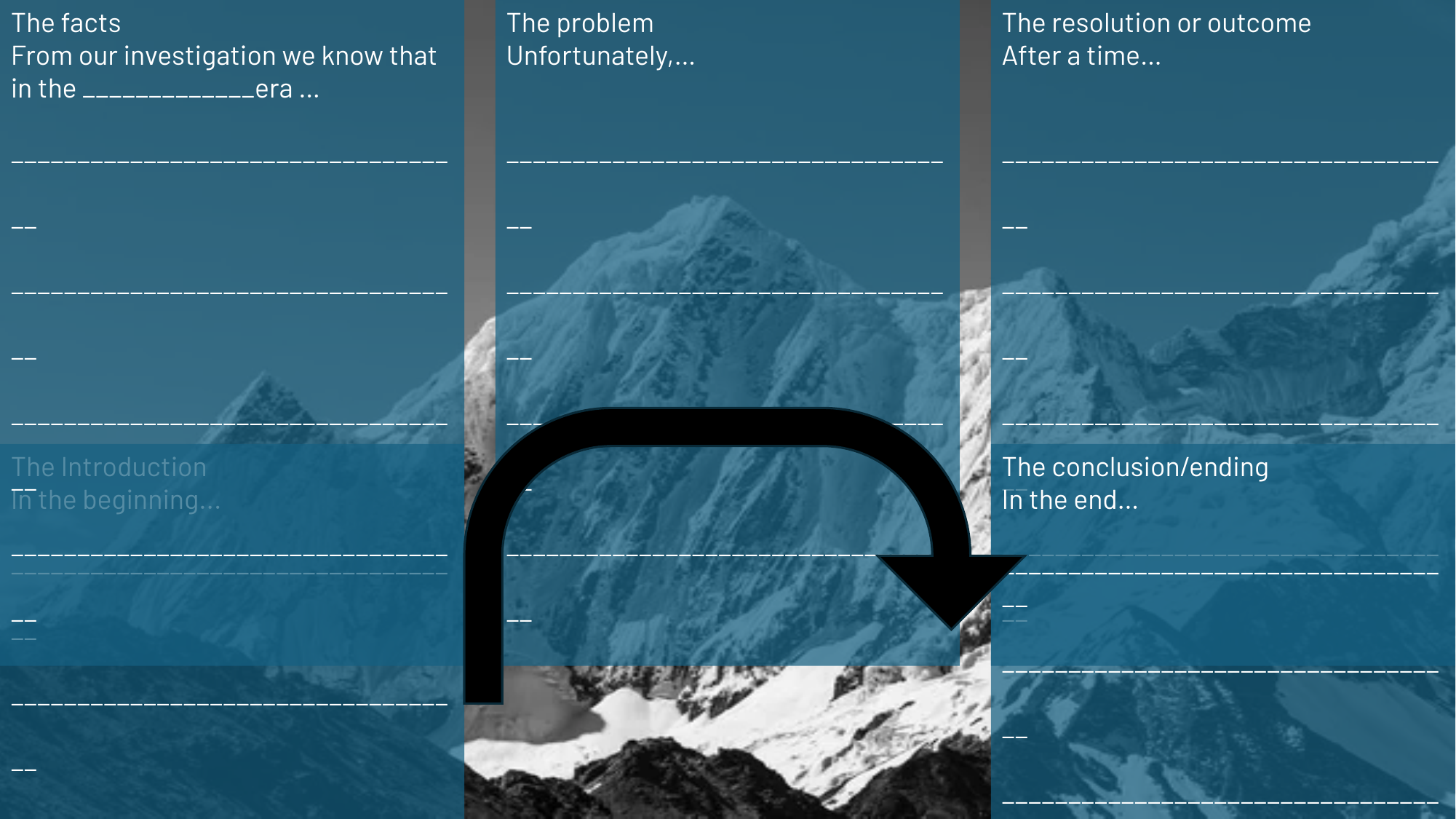

The facts
From our investigation we know that in the _____________era …
___________________________________
___________________________________
___________________________________
___________________________________

The problem
Unfortunately,…

___________________________________
___________________________________
___________________________________
___________________________________

The resolution or outcome
After a time…

___________________________________
___________________________________
___________________________________
___________________________________

Story template

The conclusion/ending
In the end…

___________________________________
___________________________________
___________________________________
___________________________________

The Introduction
In the beginning...
___________________________________
___________________________________
___________________________________
___________________________________